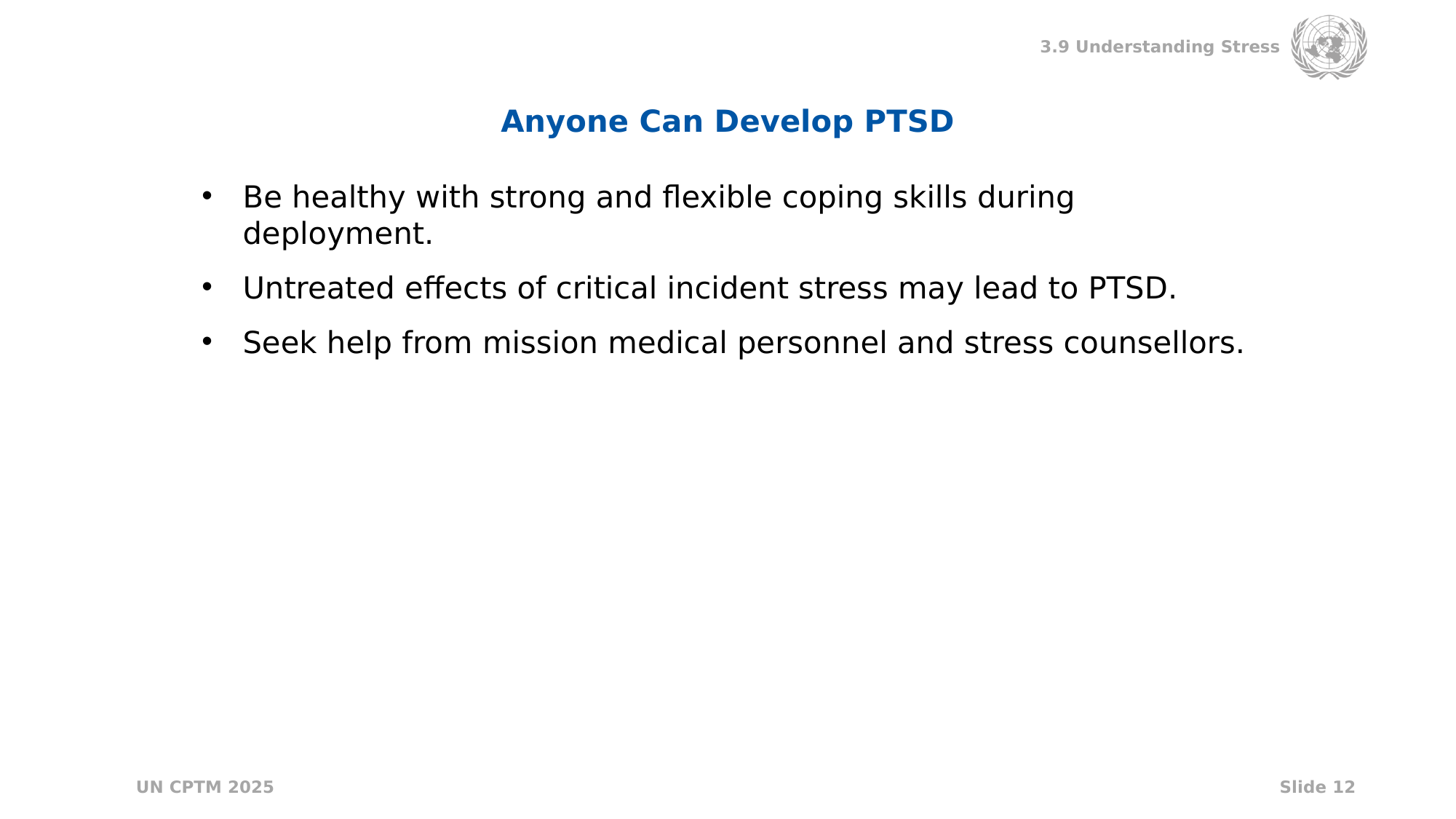

Anyone Can Develop PTSD
Be healthy with strong and flexible coping skills during deployment.
Untreated effects of critical incident stress may lead to PTSD.
Seek help from mission medical personnel and stress counsellors.